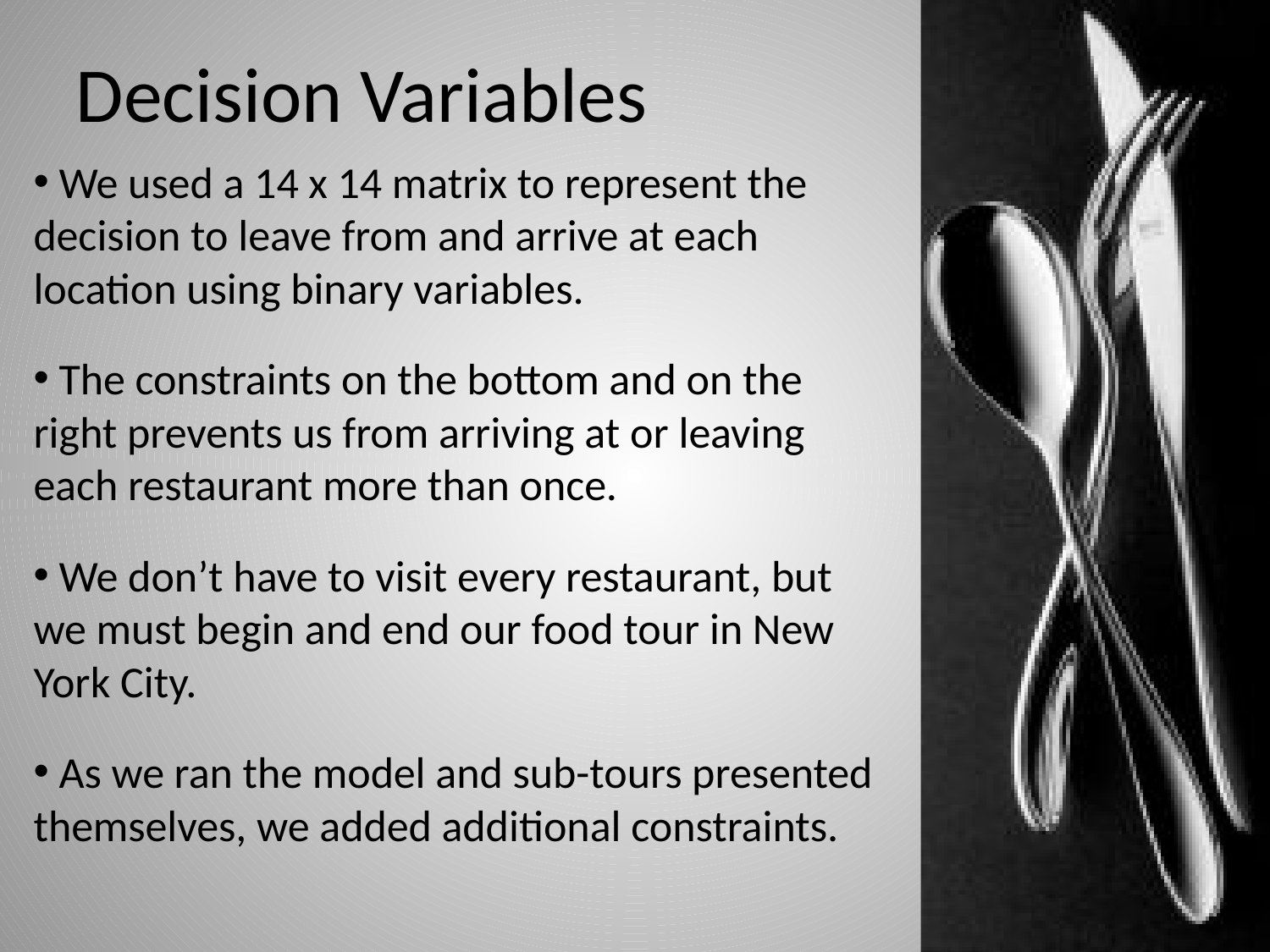

# Decision Variables
 We used a 14 x 14 matrix to represent the decision to leave from and arrive at each location using binary variables.

 The constraints on the bottom and on the right prevents us from arriving at or leaving each restaurant more than once.

 We don’t have to visit every restaurant, but we must begin and end our food tour in New York City.

 As we ran the model and sub-tours presented themselves, we added additional constraints.